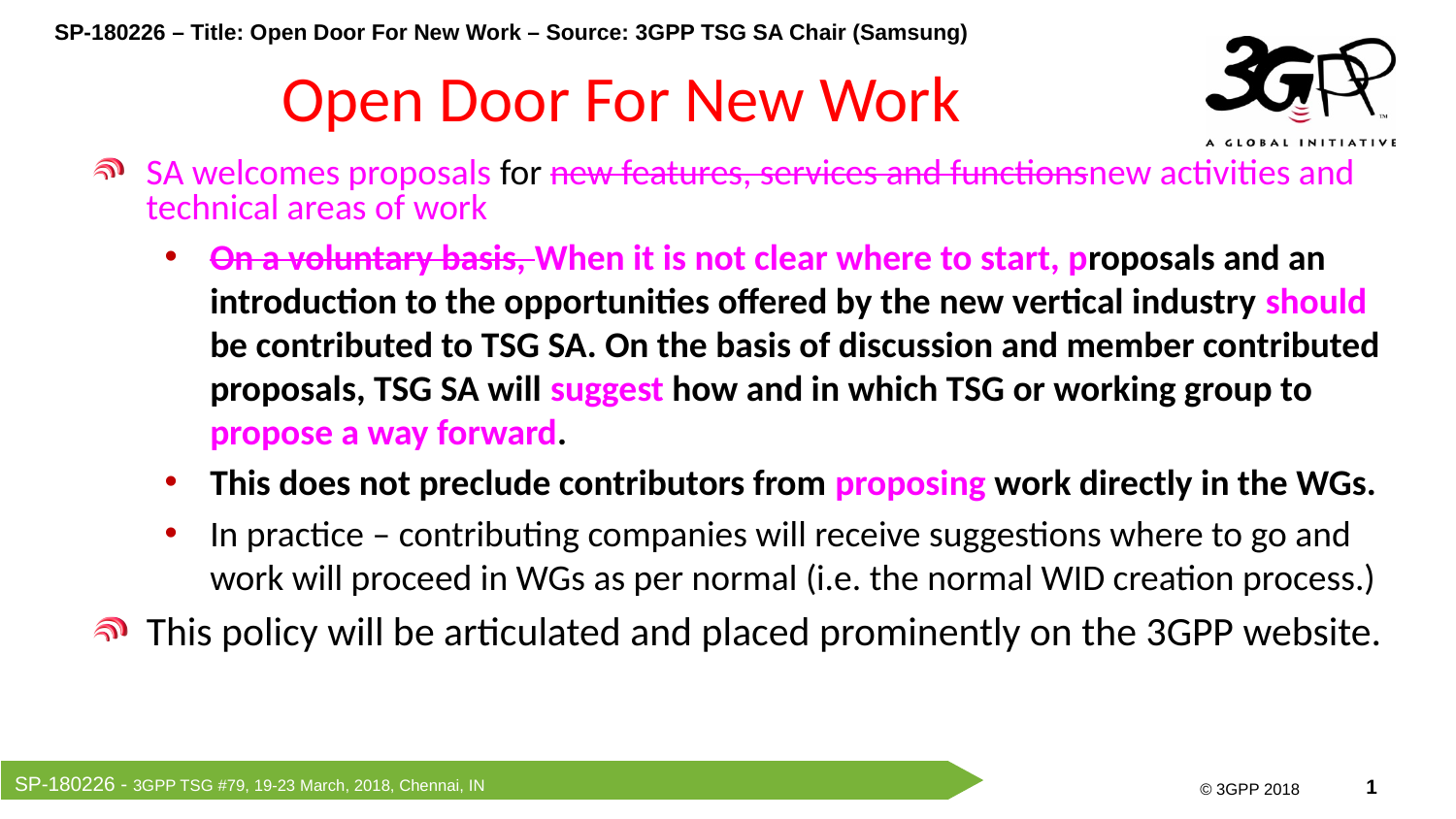

SP-180226 – Title: Open Door For New Work – Source: 3GPP TSG SA Chair (Samsung)
# Open Door For New Work
SA welcomes proposals for new features, services and functionsnew activities and technical areas of work
On a voluntary basis, When it is not clear where to start, proposals and an introduction to the opportunities offered by the new vertical industry should be contributed to TSG SA. On the basis of discussion and member contributed proposals, TSG SA will suggest how and in which TSG or working group to propose a way forward.
This does not preclude contributors from proposing work directly in the WGs.
In practice – contributing companies will receive suggestions where to go and work will proceed in WGs as per normal (i.e. the normal WID creation process.)
This policy will be articulated and placed prominently on the 3GPP website.